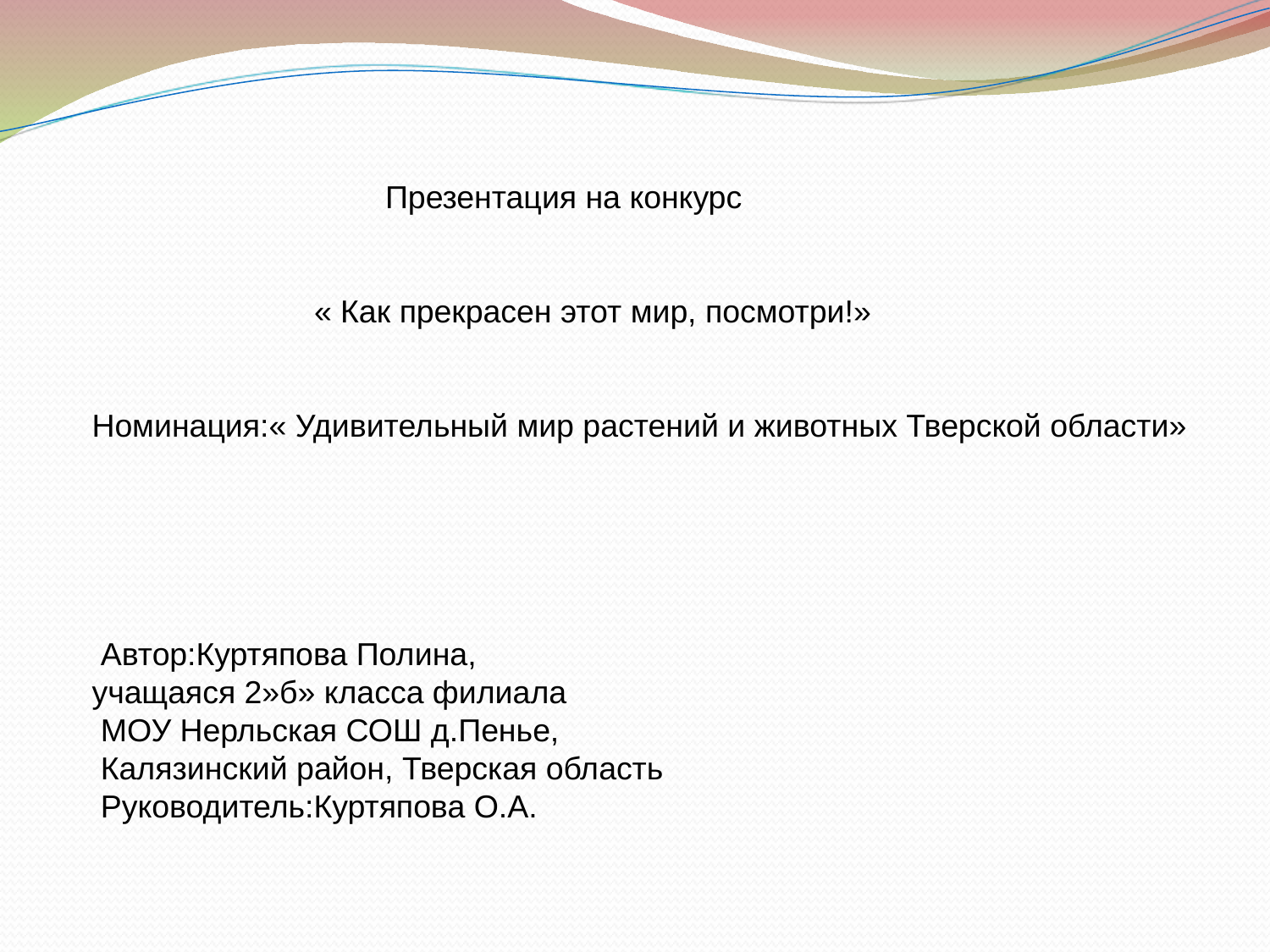

Презентация на конкурс

                         « Как прекрасен этот мир, посмотри!»

Номинация:« Удивительный мир растений и животных Тверской области»

 Автор:Куртяпова Полина,
учащаяся 2»б» класса филиала
 МОУ Нерльская СОШ д.Пенье,
 Калязинский район, Тверская область
 Руководитель:Куртяпова О.А.